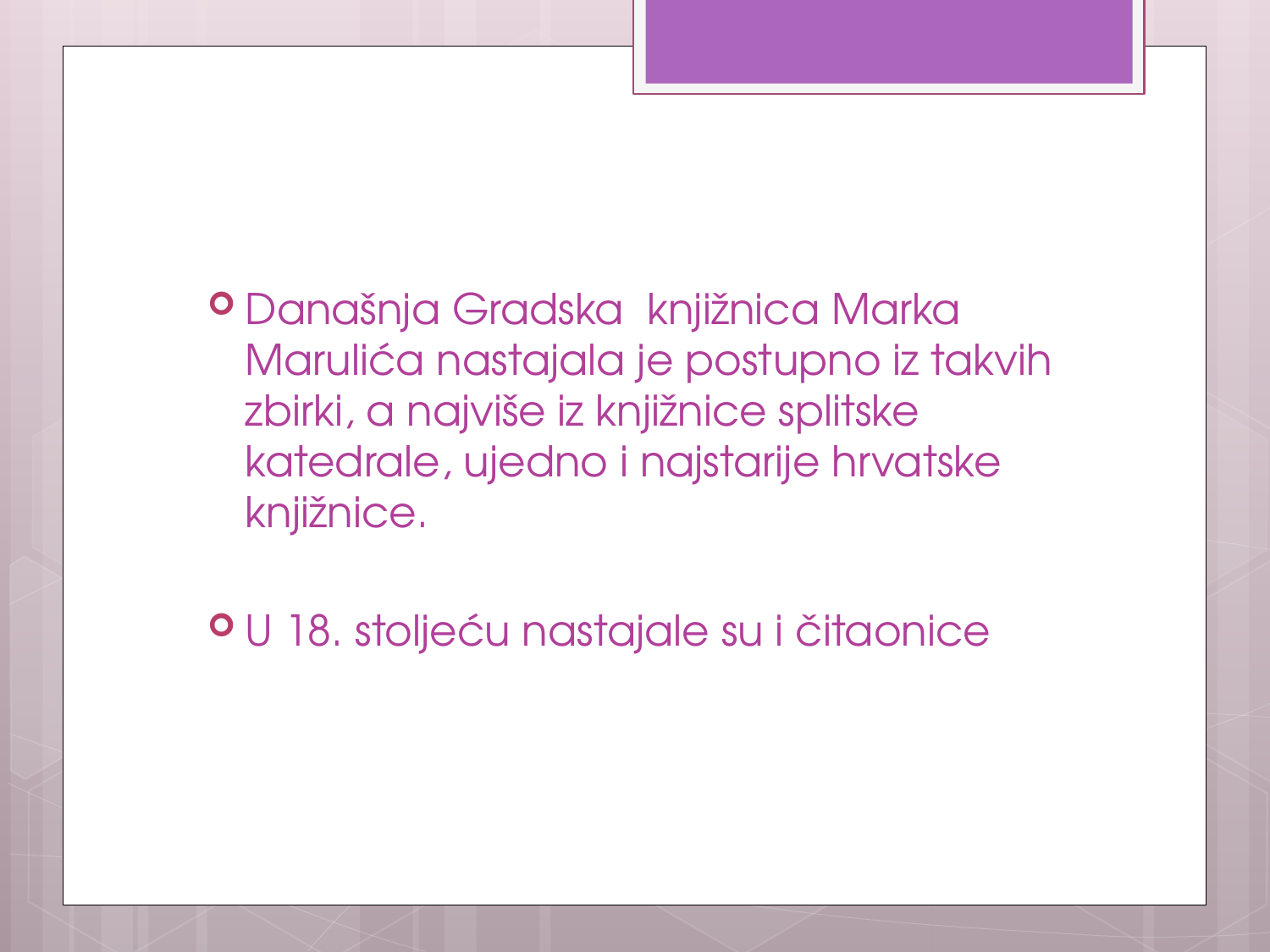

Današnja Gradska  knjižnica Marka Marulića nastajala je postupno iz takvih zbirki, a najviše iz knjižnice splitske katedrale, ujedno i najstarije hrvatske knjižnice.

U 18. stoljeću nastajale su i čitaonice